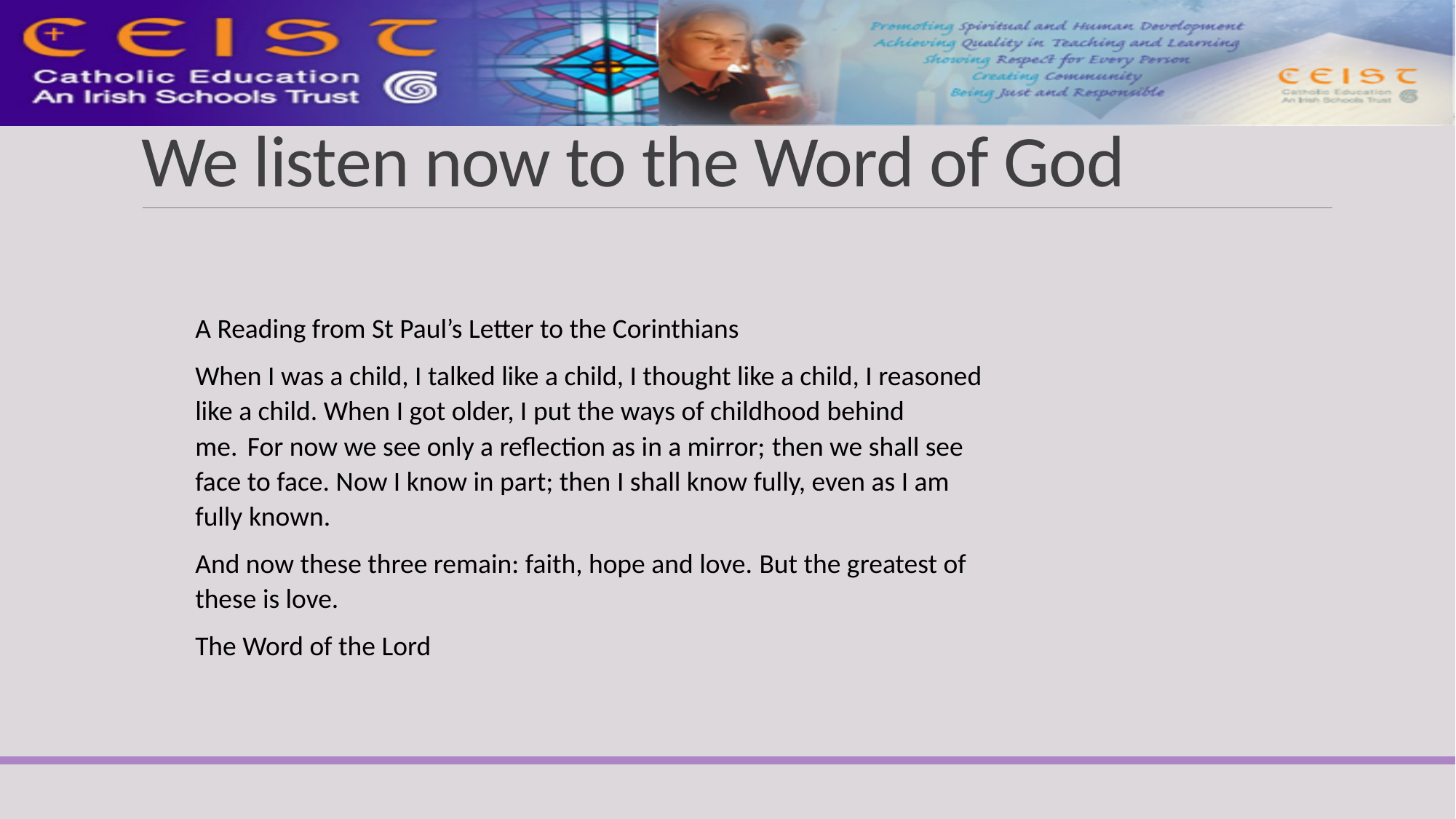

# We listen now to the Word of God
A Reading from St Paul’s Letter to the Corinthians
When I was a child, I talked like a child, I thought like a child, I reasoned like a child. When I got older, I put the ways of childhood behind me.  For now we see only a reflection as in a mirror; then we shall see face to face. Now I know in part; then I shall know fully, even as I am fully known.
And now these three remain: faith, hope and love. But the greatest of these is love.
The Word of the Lord